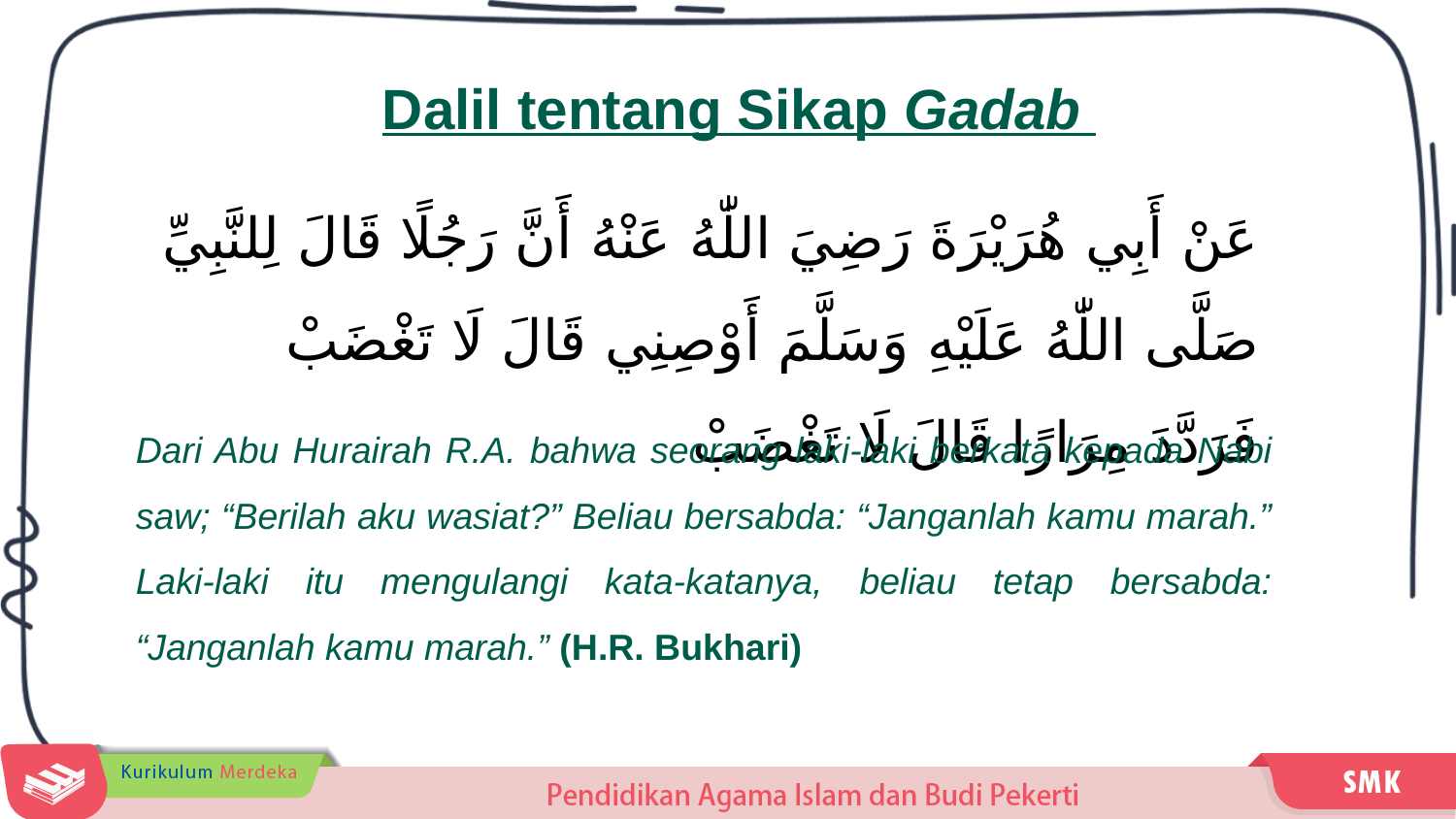

Dalil tentang Sikap Gadab
عَنْ أَبِي هُرَيْرَةَ رَضِيَ اللّٰهُ عَنْهُ أَنَّ رَجُلًا قَالَ لِلنَّبِيِّ صَلَّى اللّٰهُ عَلَيْهِ وَسَلَّمَ أَوْصِنِي قَالَ لَا تَغْضَبْ فَرَدَّدَ مِرَارًا قَالَ لَا تَغْضَبْ
Dari Abu Hurairah R.A. bahwa seorang laki-laki berkata kepada Nabi saw; “Berilah aku wasiat?” Beliau bersabda: “Janganlah kamu marah.” Laki-laki itu mengulangi kata-katanya, beliau tetap bersabda: “Janganlah kamu marah.” (H.R. Bukhari)